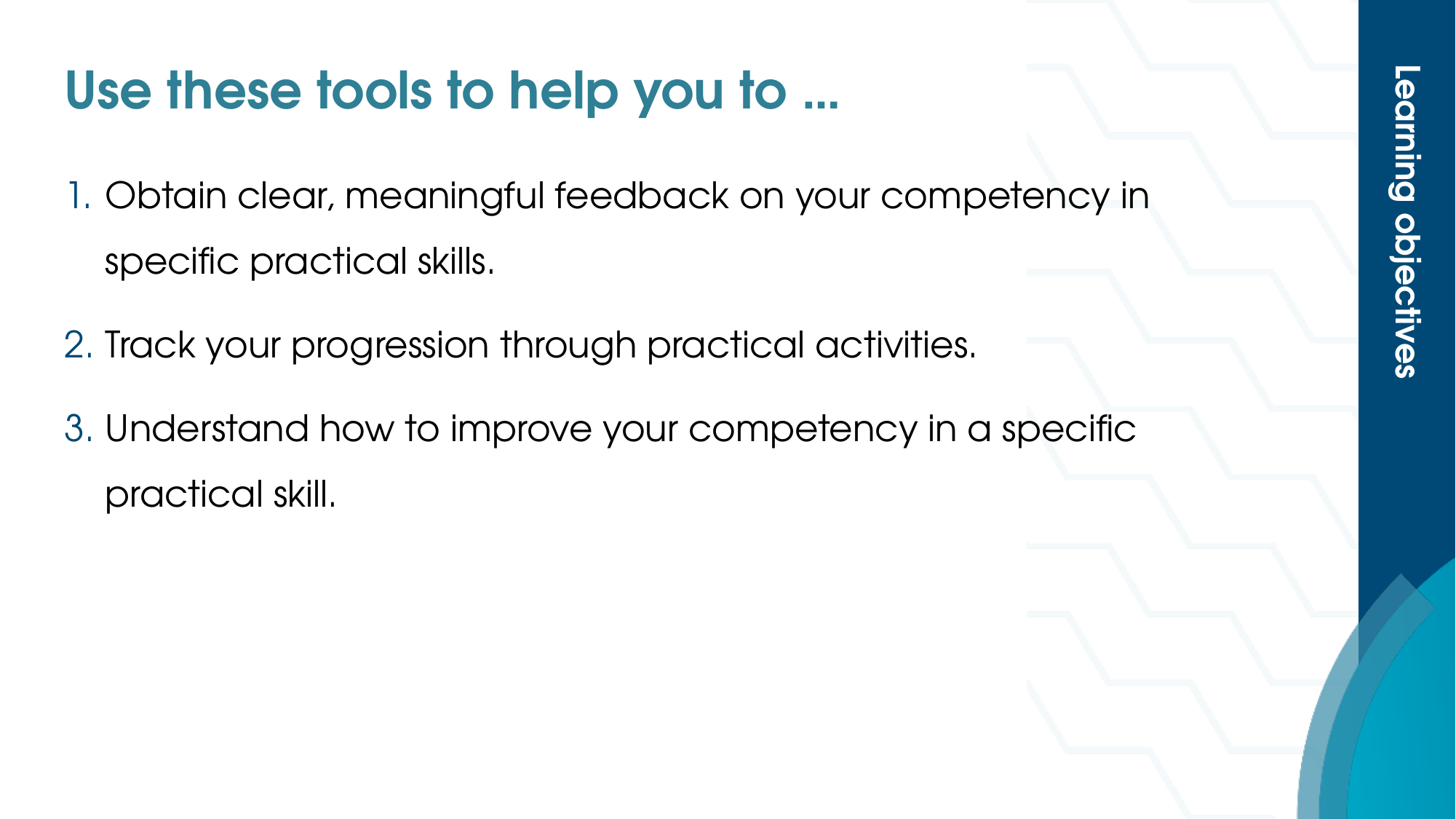

# Use these tools to help you to …
Learning objectives
Obtain clear, meaningful feedback on your competency in specific practical skills.
Track your progression through practical activities.
Understand how to improve your competency in a specific practical skill.